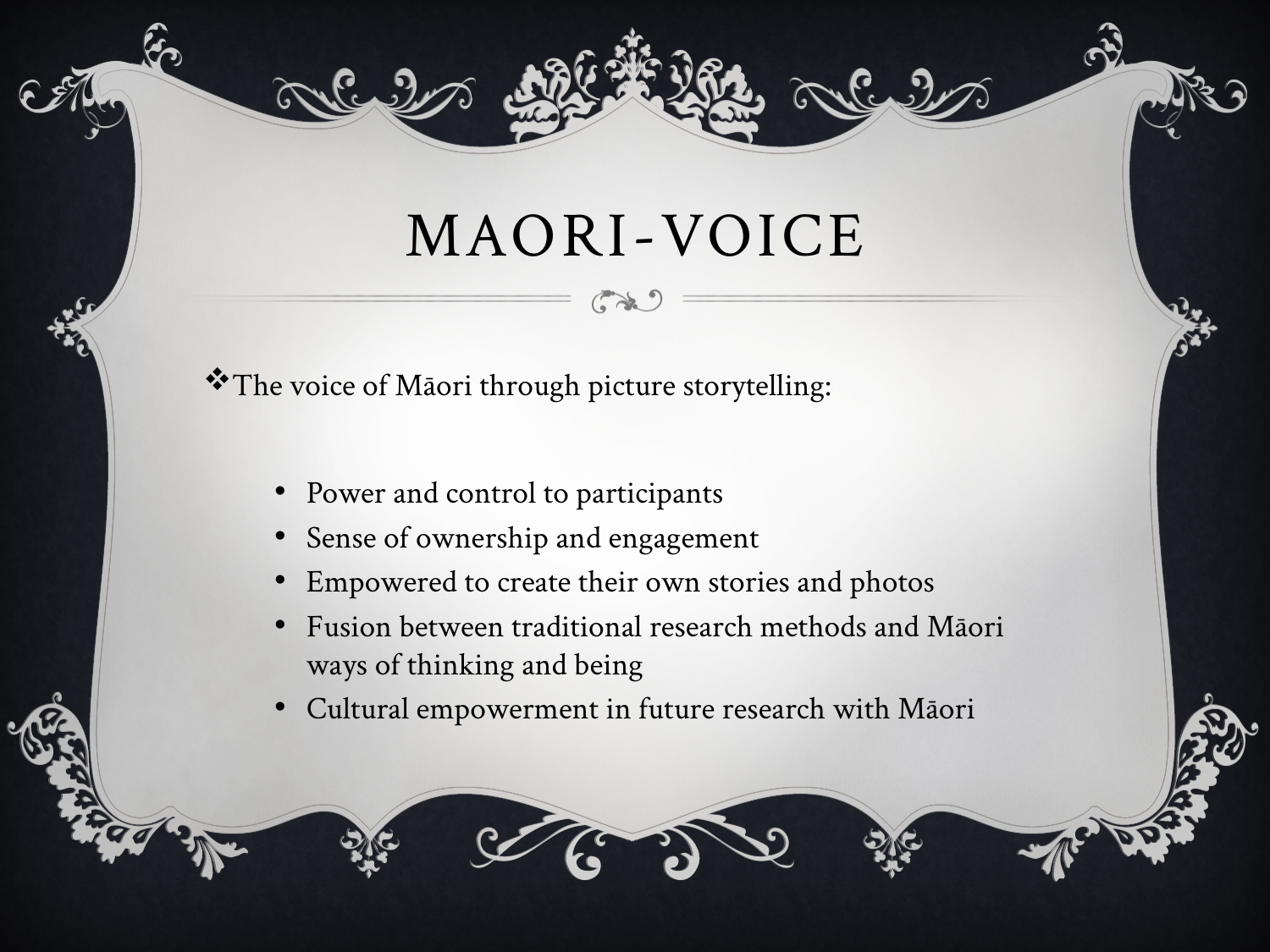

# MAORI-VOICE
The voice of Māori through picture storytelling:

Power and control to participants
Sense of ownership and engagement
Empowered to create their own stories and photos
Fusion between traditional research methods and Māori ways of thinking and being
Cultural empowerment in future research with Māori